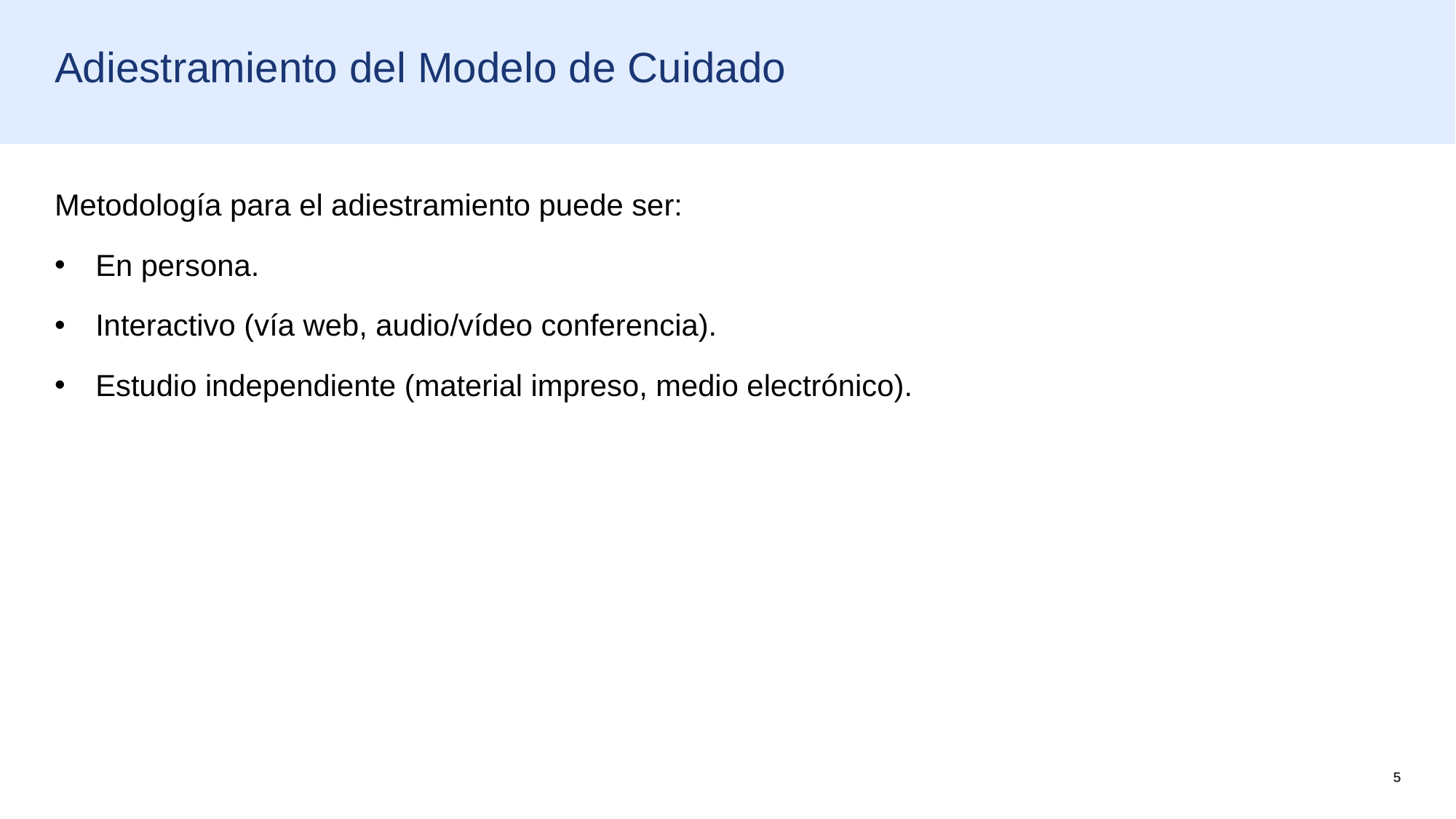

Adiestramiento del Modelo de Cuidado: Metodología para el adiestramiento
Adiestramiento del Modelo de Cuidado
Metodología para el adiestramiento puede ser:
En persona.
Interactivo (vía web, audio/vídeo conferencia).
Estudio independiente (material impreso, medio electrónico).